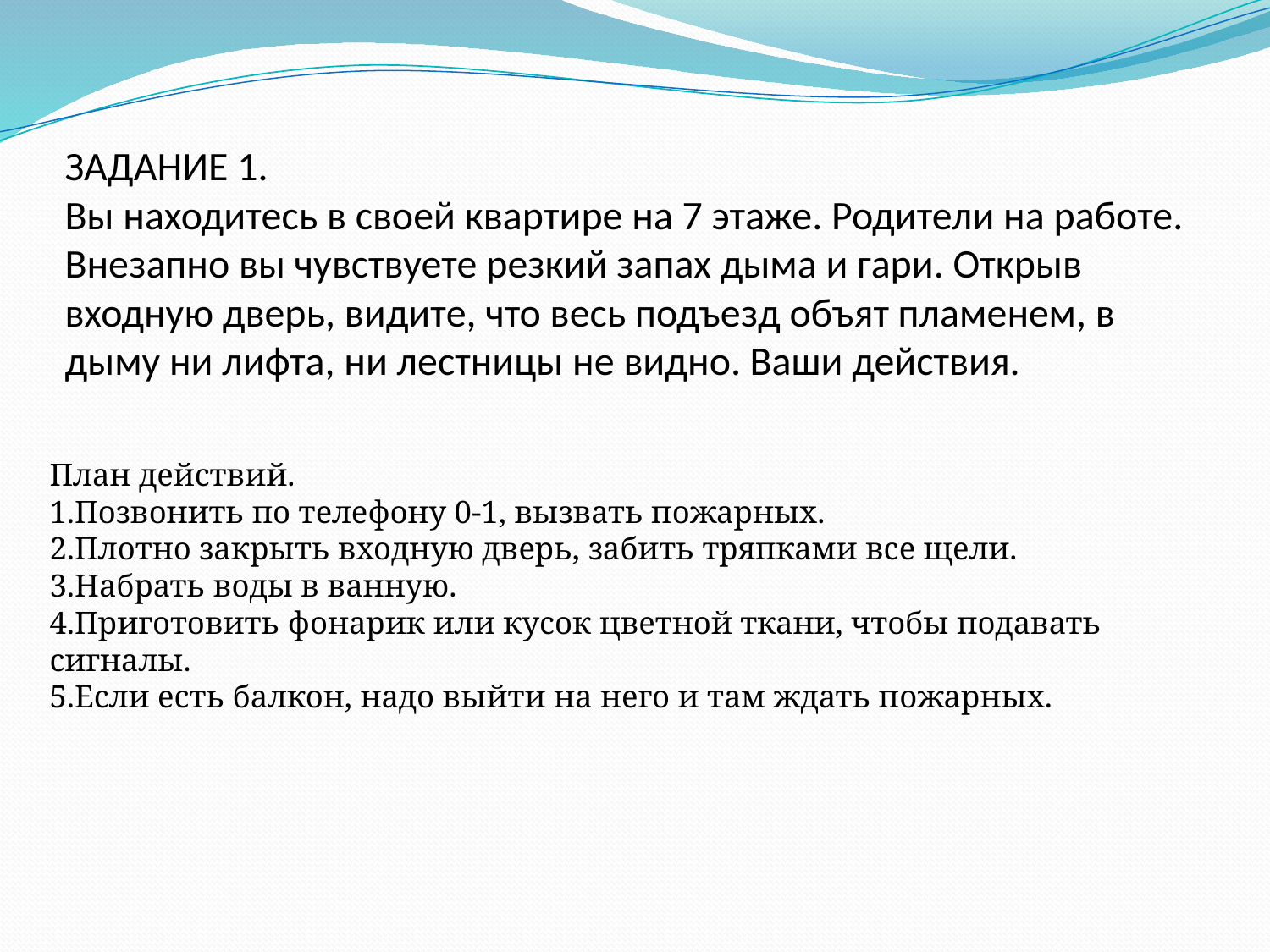

# ЗАДАНИЕ 1. Вы находитесь в своей квартире на 7 этаже. Родители на работе. Внезапно вы чувствуете резкий запах дыма и гари. Открыв входную дверь, видите, что весь подъезд объят пламенем, в дыму ни лифта, ни лестницы не видно. Ваши действия.
План действий.
1.Позвонить по телефону 0-1, вызвать пожарных.
2.Плотно закрыть входную дверь, забить тряпками все щели.
3.Набрать воды в ванную.
4.Приготовить фонарик или кусок цветной ткани, чтобы подавать сигналы.
5.Если есть балкон, надо выйти на него и там ждать пожарных.